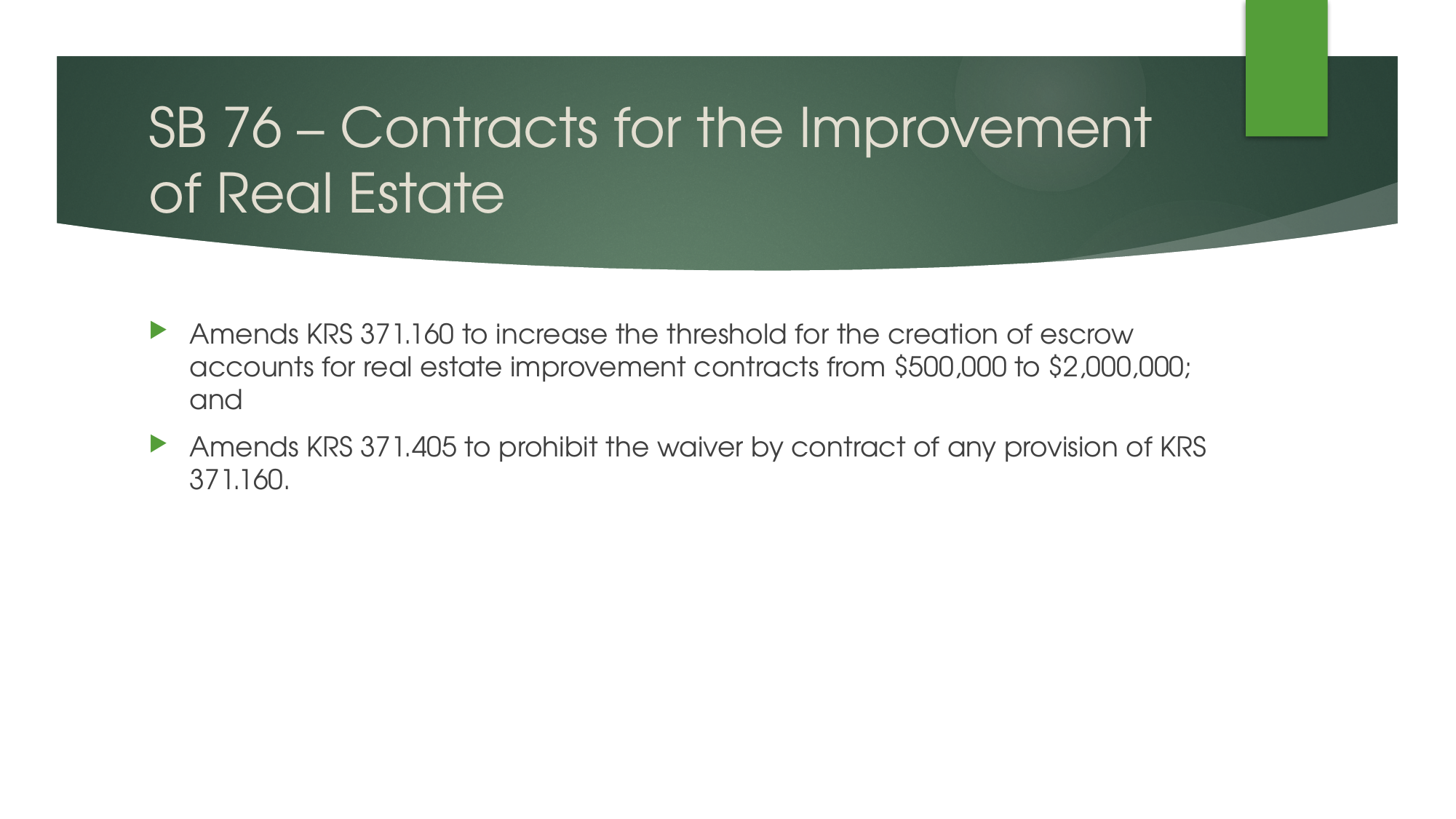

# SB 76 – Contracts for the Improvement of Real Estate
Amends KRS 371.160 to increase the threshold for the creation of escrow accounts for real estate improvement contracts from $500,000 to $2,000,000; and
Amends KRS 371.405 to prohibit the waiver by contract of any provision of KRS 371.160.